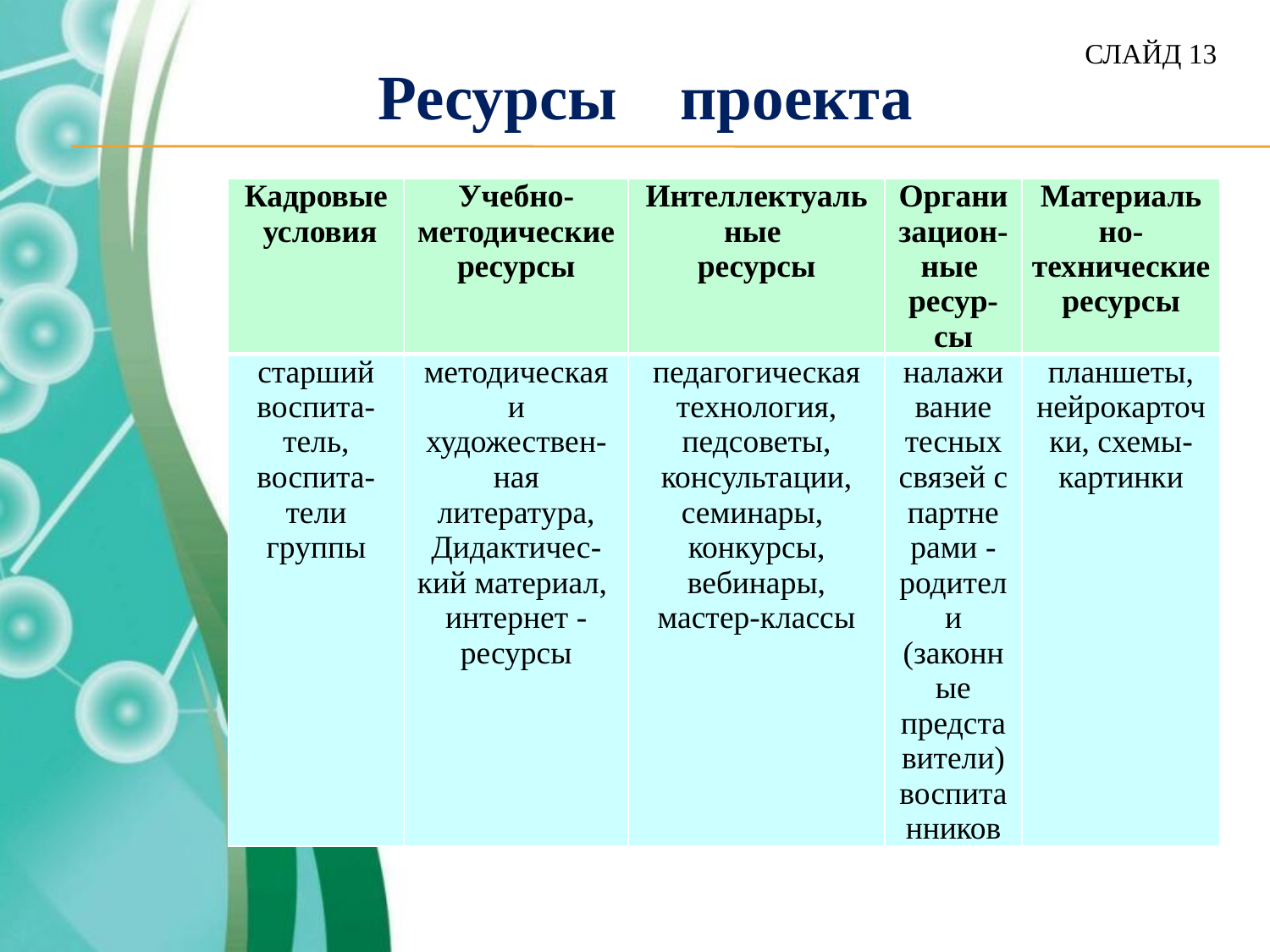

# Ресурсы    проекта
СЛАЙД 13
| Кадровые условия | Учебно-методические ресурсы | Интеллектуальные ресурсы | Организацион-ные ресур- сы | Материально-технические ресурсы |
| --- | --- | --- | --- | --- |
| старший воспита-тель, воспита-тели группы | методическая и художествен-ная литература, Дидактичес-кий материал, интернет -ресурсы | педагогическая технология, педсоветы, консультации, семинары, конкурсы, вебинары, мастер-классы | налажи вание тесных связей с партне рами - родители (законные представители) воспитанников | планшеты, нейрокарточки, схемы-картинки |